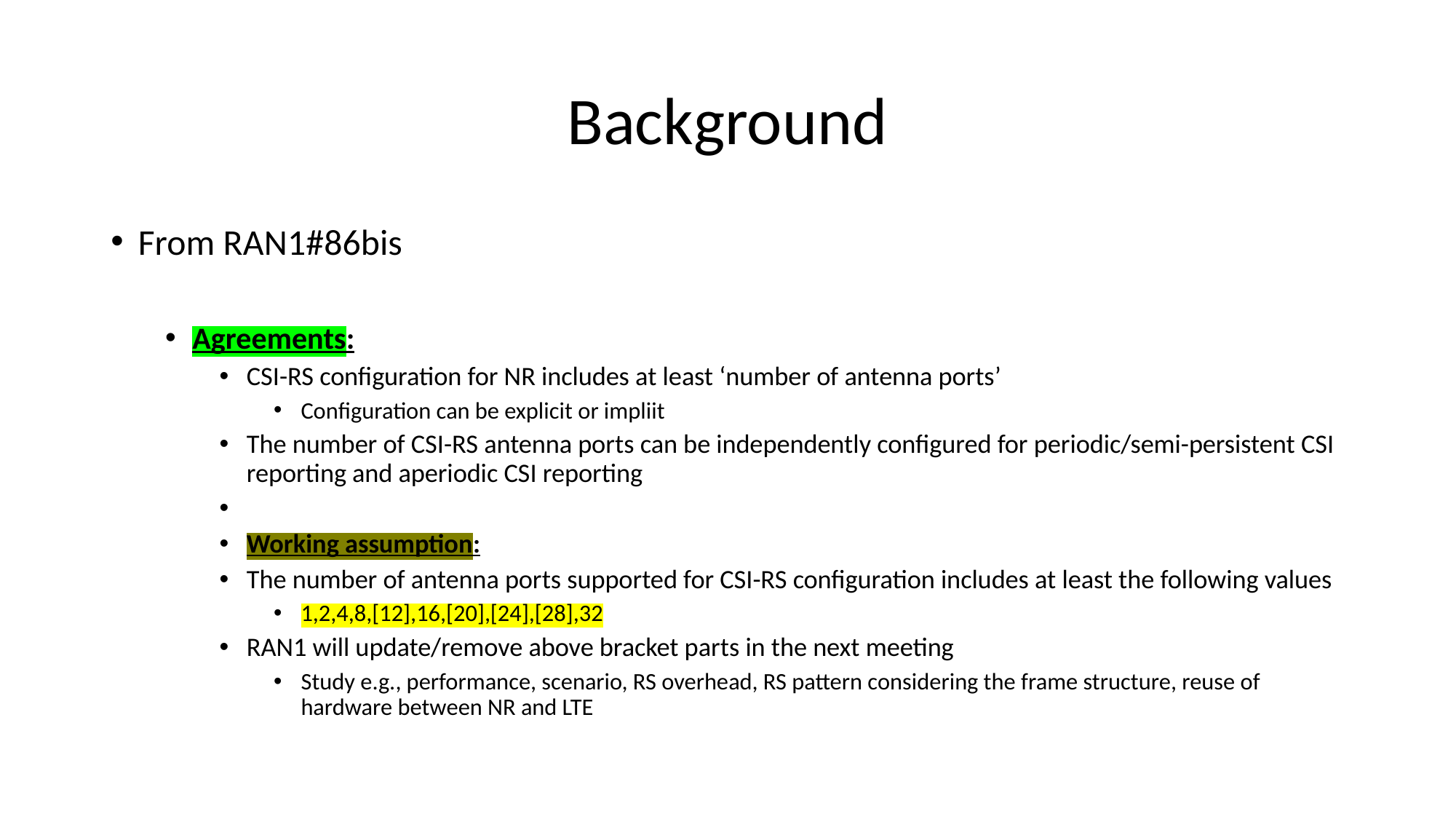

# Background
From RAN1#86bis

Agreements:
CSI-RS configuration for NR includes at least ‘number of antenna ports’
Configuration can be explicit or impliit
The number of CSI-RS antenna ports can be independently configured for periodic/semi-persistent CSI reporting and aperiodic CSI reporting

Working assumption:
The number of antenna ports supported for CSI-RS configuration includes at least the following values
1,2,4,8,[12],16,[20],[24],[28],32
RAN1 will update/remove above bracket parts in the next meeting
Study e.g., performance, scenario, RS overhead, RS pattern considering the frame structure, reuse of hardware between NR and LTE